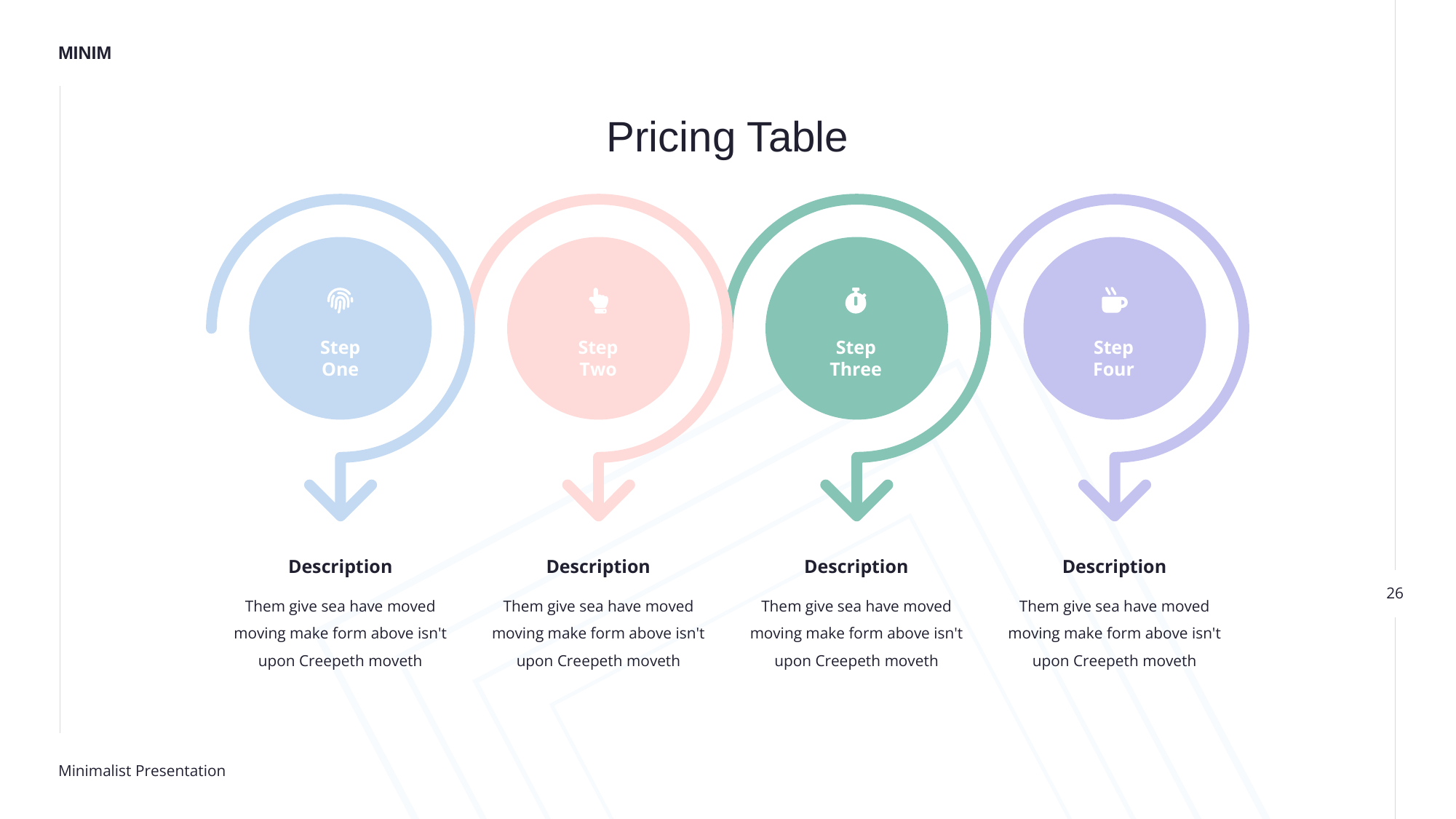

Pricing Table

Step
One
Step
Two
Step
Three
Step
Four
Description
Description
Description
Description
Them give sea have moved moving make form above isn't upon Creepeth moveth
Them give sea have moved moving make form above isn't upon Creepeth moveth
Them give sea have moved moving make form above isn't upon Creepeth moveth
Them give sea have moved moving make form above isn't upon Creepeth moveth